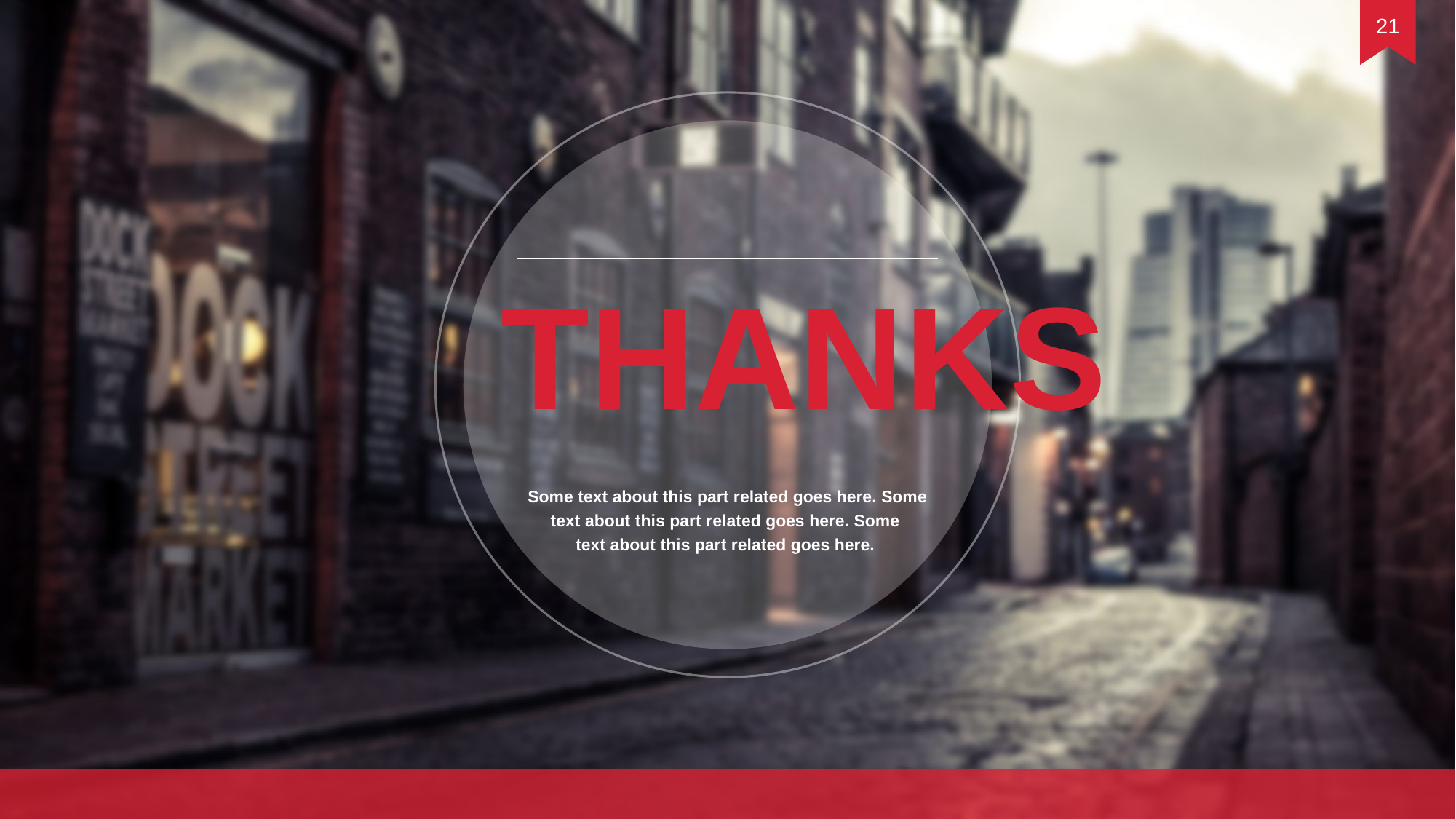

THANKS
Some text about this part related goes here. Some text about this part related goes here. Some
text about this part related goes here.
21